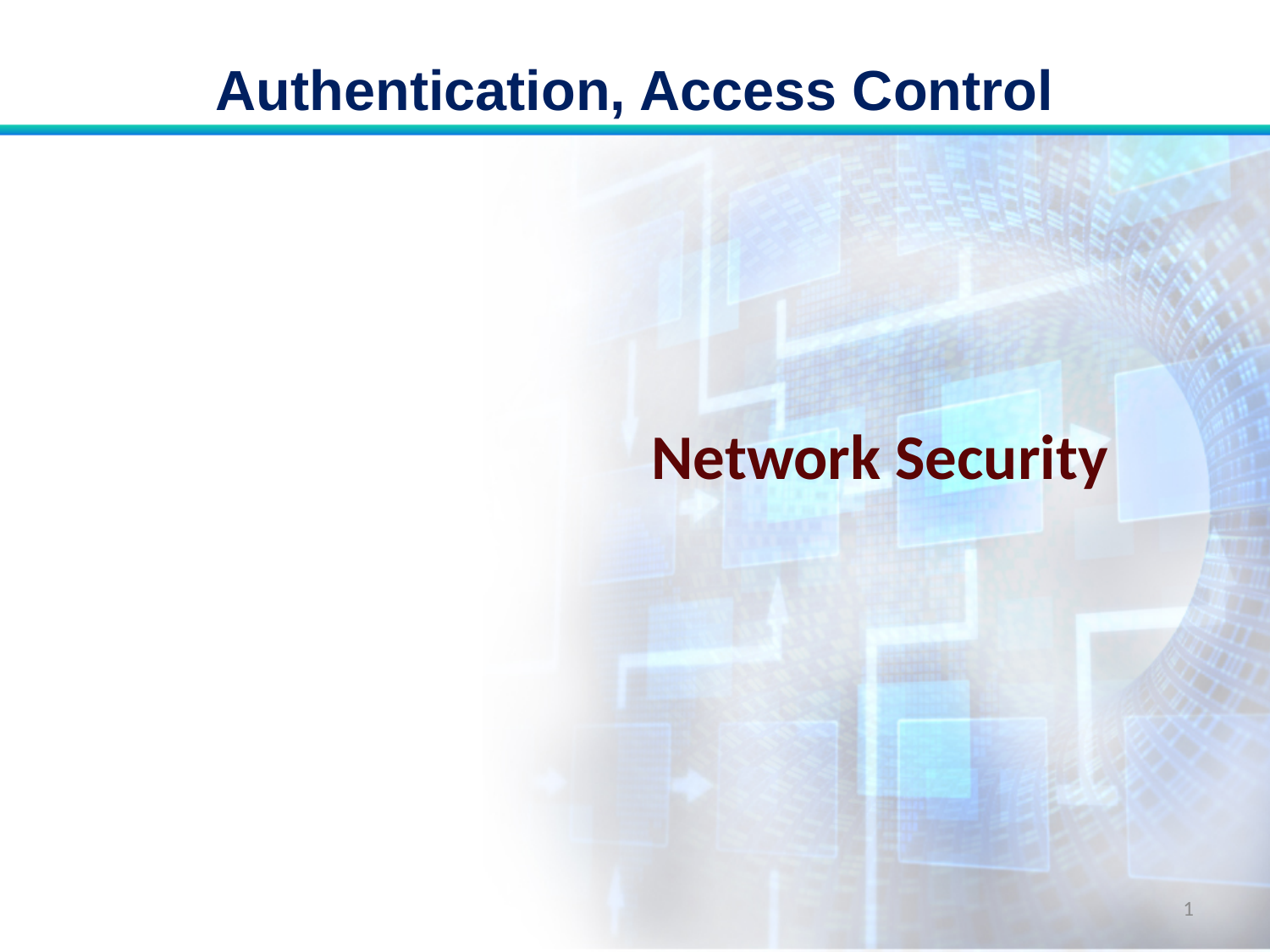

# Authentication, Access Control
Network Security
1